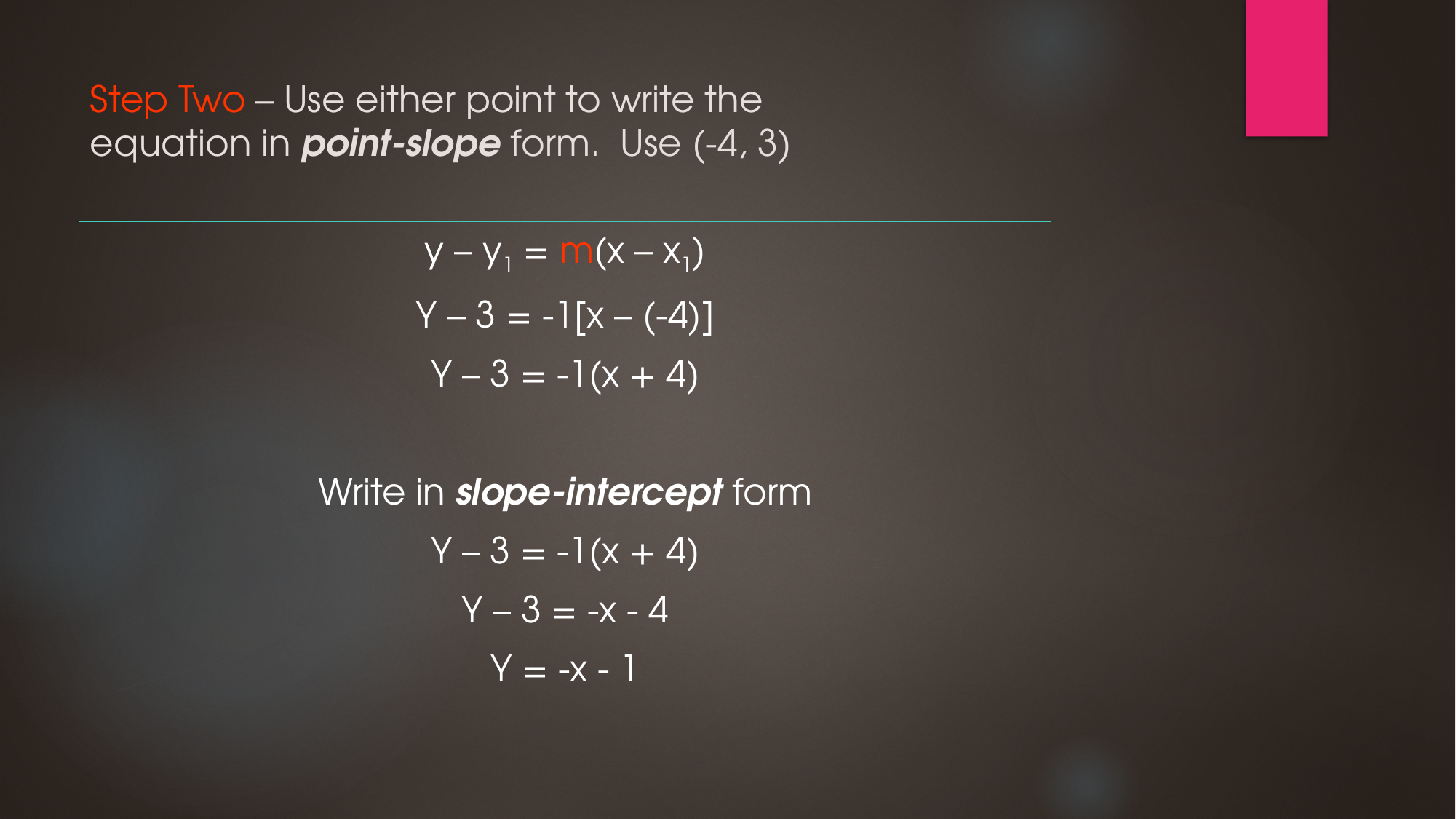

# Step Two – Use either point to write the equation in point-slope form.  Use (-4, 3)
y – y1 = m(x – x1)
Y – 3 = -1[x – (-4)]
Y – 3 = -1(x + 4)

Write in slope-intercept form
Y – 3 = -1(x + 4)
Y – 3 = -x - 4
Y = -x - 1